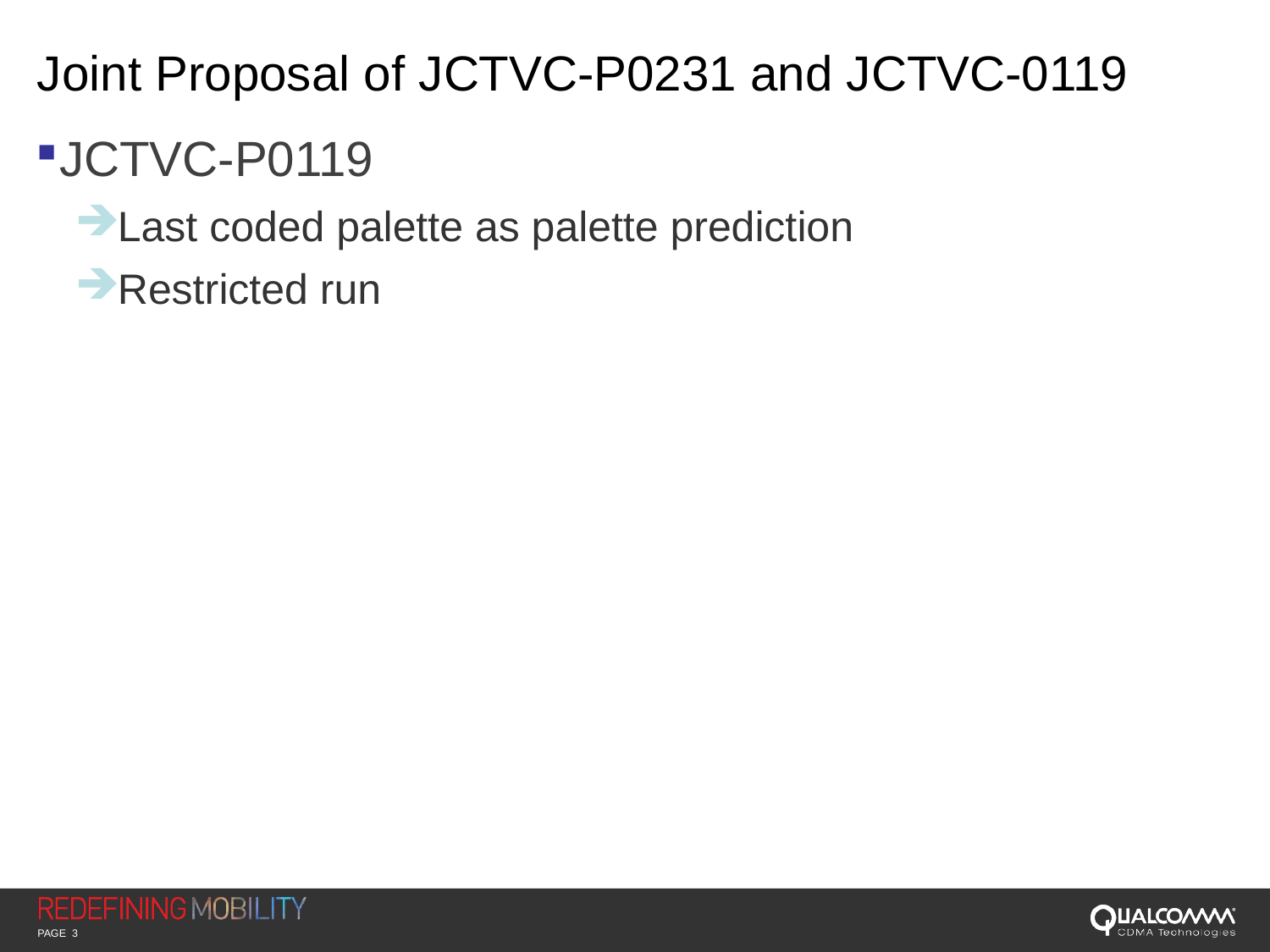

# Joint Proposal of JCTVC-P0231 and JCTVC-0119
JCTVC-P0119
Last coded palette as palette prediction
Restricted run